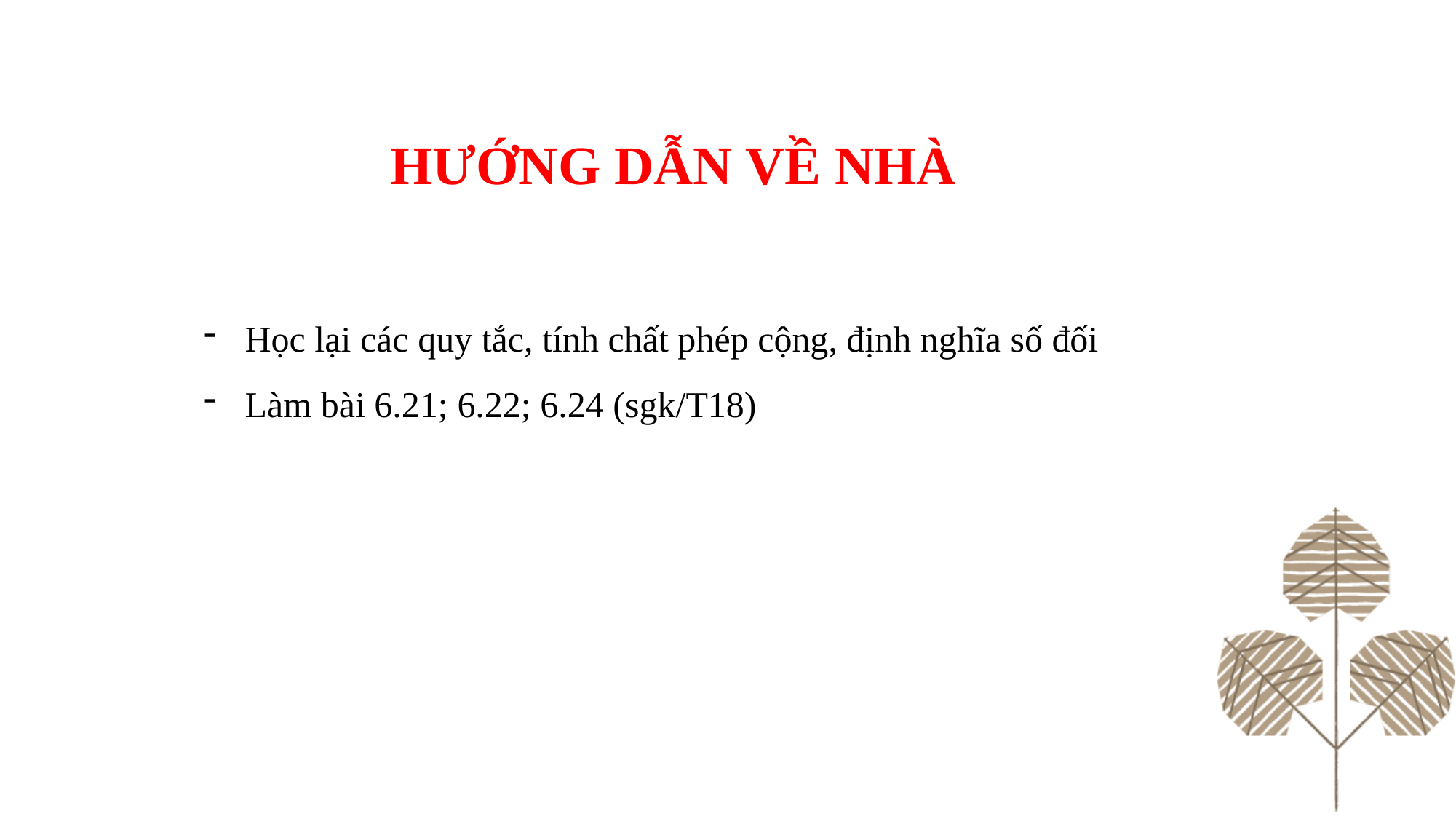

HƯỚNG DẪN VỀ NHÀ

Học lại các quy tắc, tính chất phép cộng, định nghĩa số đối
Làm bài 6.21; 6.22; 6.24 (sgk/T18)